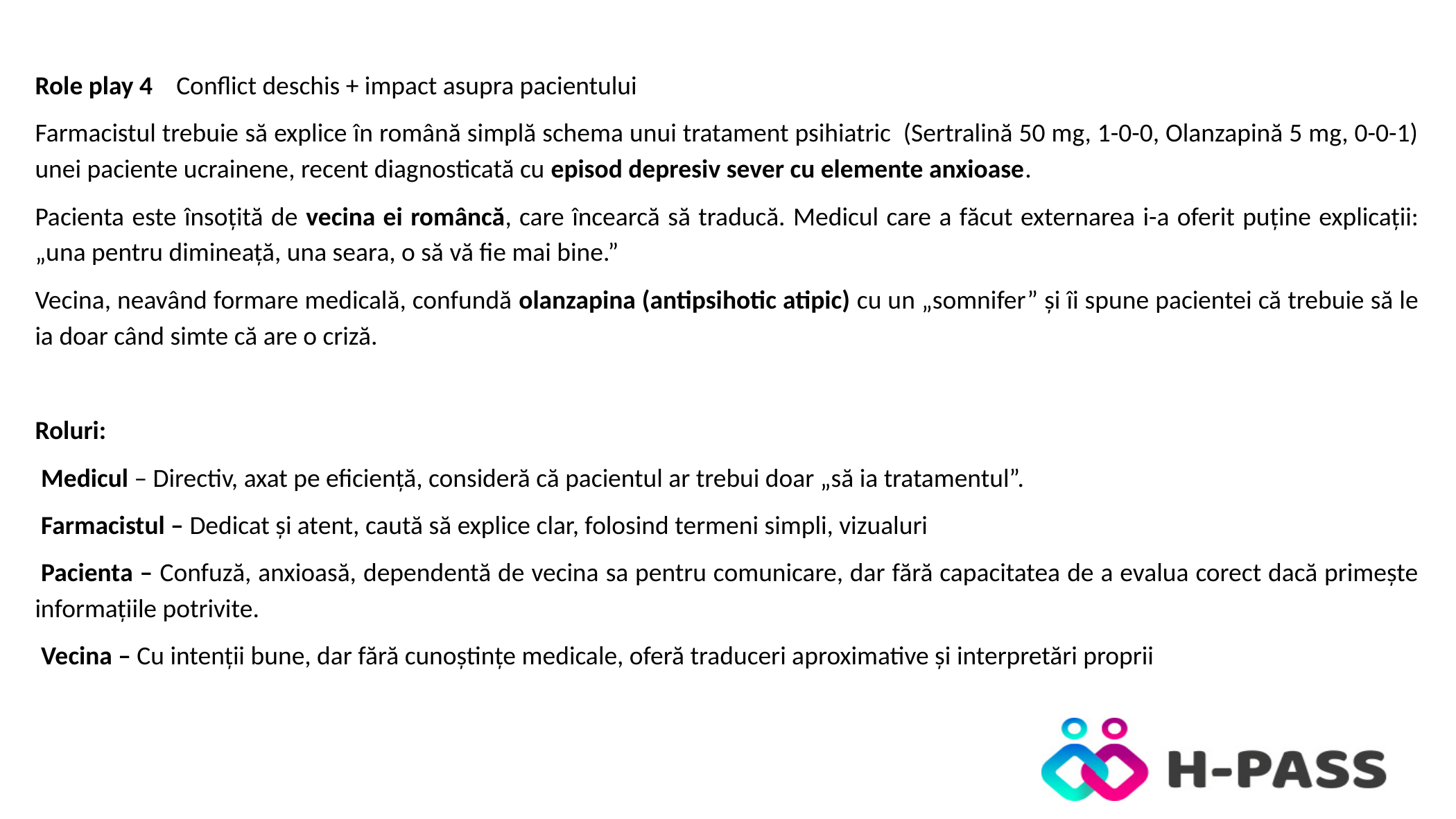

Role play 4    Conflict deschis + impact asupra pacientului
Farmacistul trebuie să explice în română simplă schema unui tratament psihiatric  (Sertralină 50 mg, 1-0-0, Olanzapină 5 mg, 0-0-1) unei paciente ucrainene, recent diagnosticată cu episod depresiv sever cu elemente anxioase.
Pacienta este însoțită de vecina ei româncă, care încearcă să traducă. Medicul care a făcut externarea i-a oferit puține explicații: „una pentru dimineață, una seara, o să vă fie mai bine.”
Vecina, neavând formare medicală, confundă olanzapina (antipsihotic atipic) cu un „somnifer” și îi spune pacientei că trebuie să le ia doar când simte că are o criză.

Roluri:
 Medicul – Directiv, axat pe eficiență, consideră că pacientul ar trebui doar „să ia tratamentul”.
 Farmacistul – Dedicat și atent, caută să explice clar, folosind termeni simpli, vizualuri
 Pacienta – Confuză, anxioasă, dependentă de vecina sa pentru comunicare, dar fără capacitatea de a evalua corect dacă primește informațiile potrivite.
 Vecina – Cu intenții bune, dar fără cunoștințe medicale, oferă traduceri aproximative și interpretări proprii